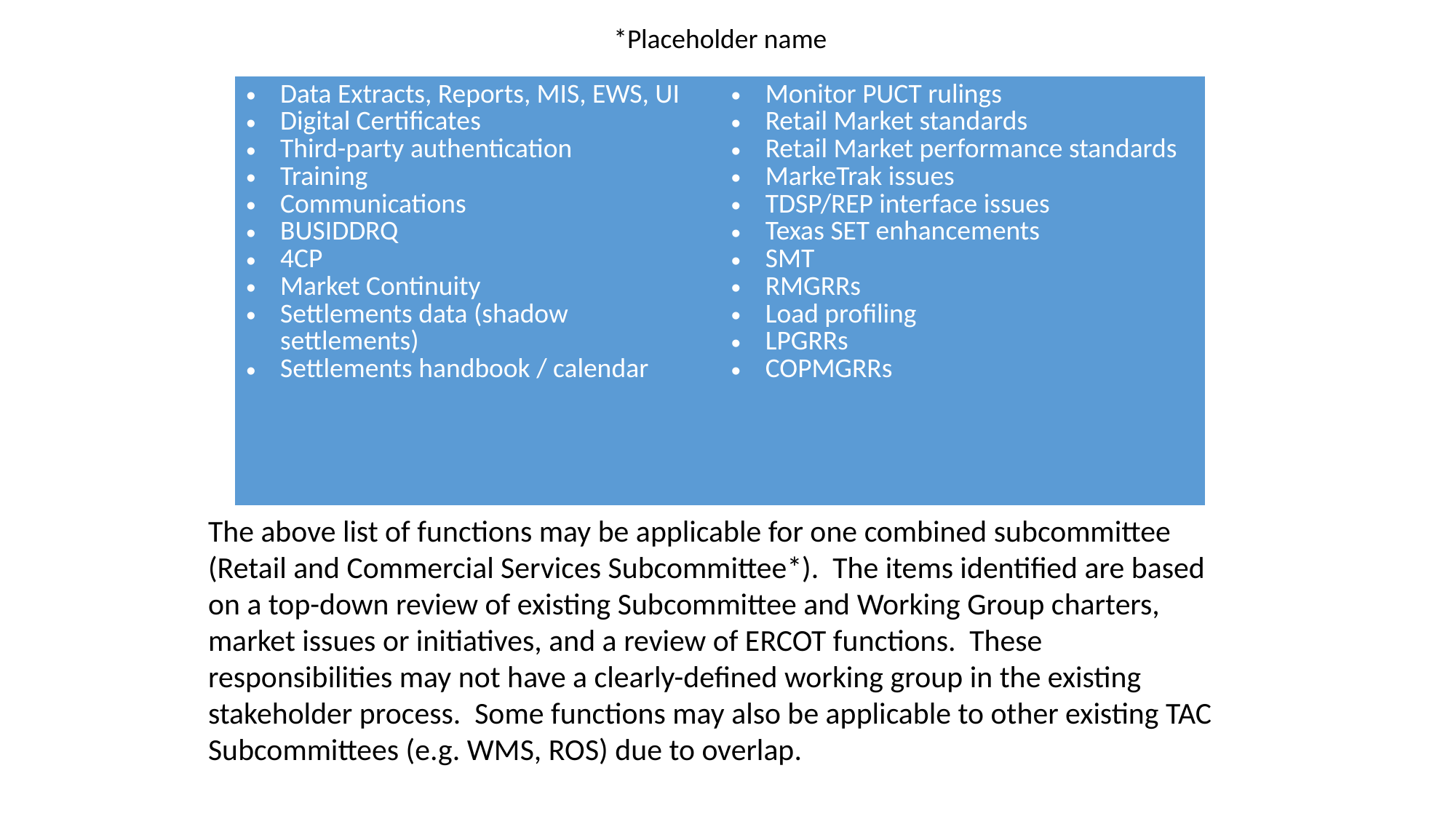

*Placeholder name
| Data Extracts, Reports, MIS, EWS, UI Digital Certificates Third-party authentication Training Communications BUSIDDRQ 4CP Market Continuity Settlements data (shadow settlements) Settlements handbook / calendar | Monitor PUCT rulings Retail Market standards Retail Market performance standards MarkeTrak issues TDSP/REP interface issues Texas SET enhancements SMT RMGRRs Load profiling LPGRRs COPMGRRs |
| --- | --- |
The above list of functions may be applicable for one combined subcommittee (Retail and Commercial Services Subcommittee*).  The items identified are based on a top-down review of existing Subcommittee and Working Group charters, market issues or initiatives, and a review of ERCOT functions.  These responsibilities may not have a clearly-defined working group in the existing stakeholder process.  Some functions may also be applicable to other existing TAC Subcommittees (e.g. WMS, ROS) due to overlap.